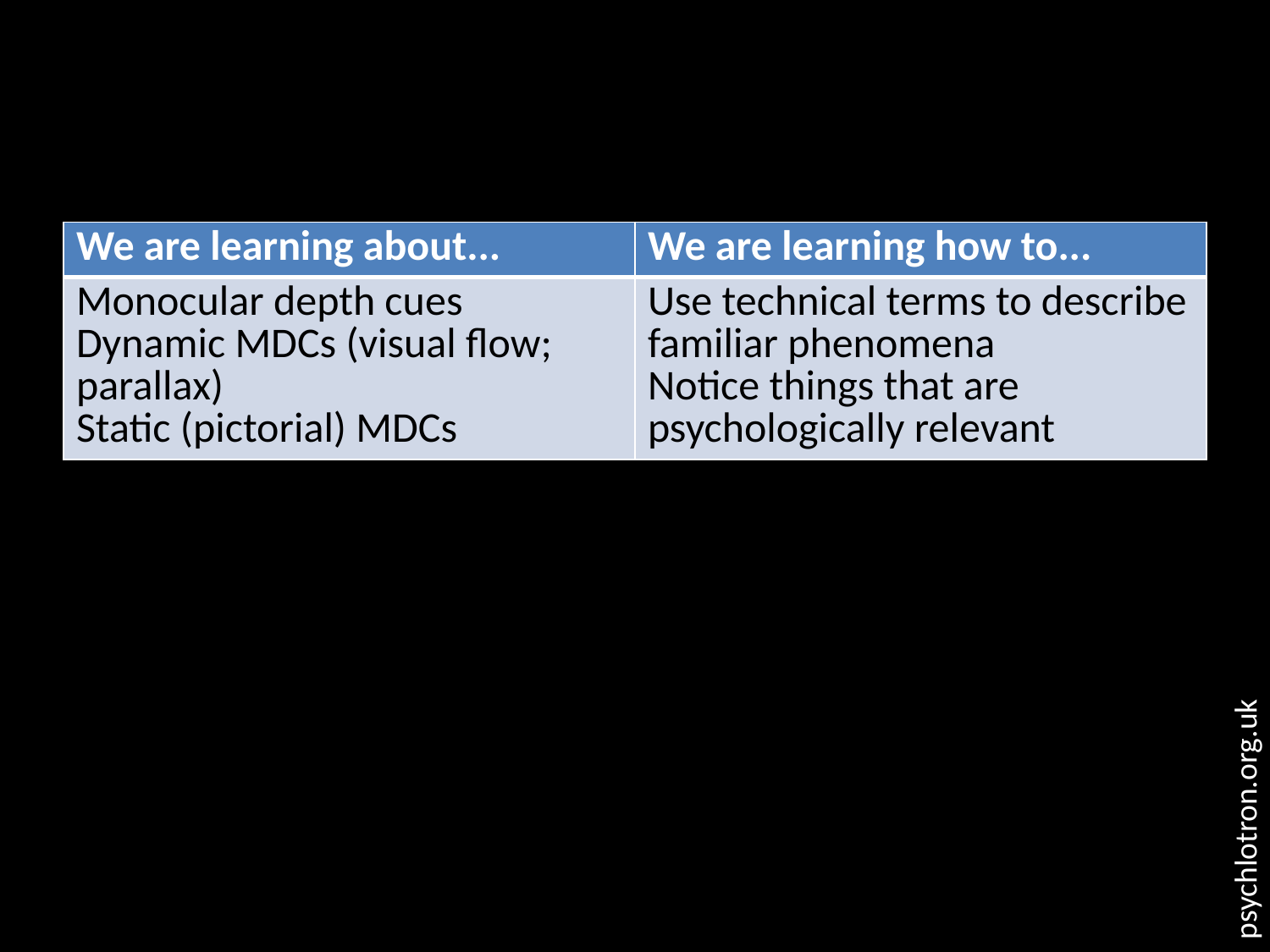

#
| We are learning about... | We are learning how to... |
| --- | --- |
| Monocular depth cues Dynamic MDCs (visual flow; parallax) Static (pictorial) MDCs | Use technical terms to describe familiar phenomena Notice things that are psychologically relevant |